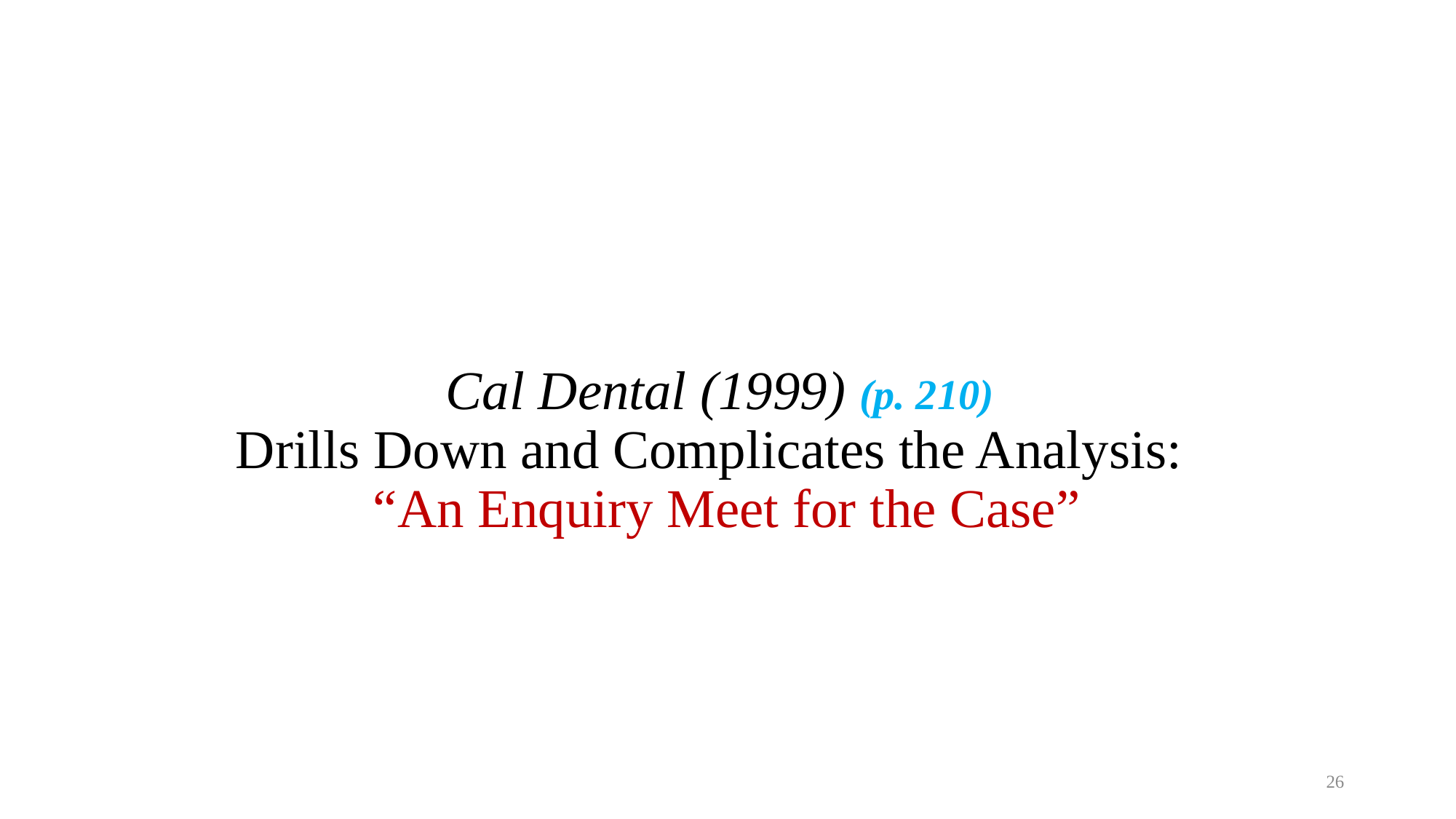

# Cal Dental (1999) (p. 210) Drills Down and Complicates the Analysis: “An Enquiry Meet for the Case”

26